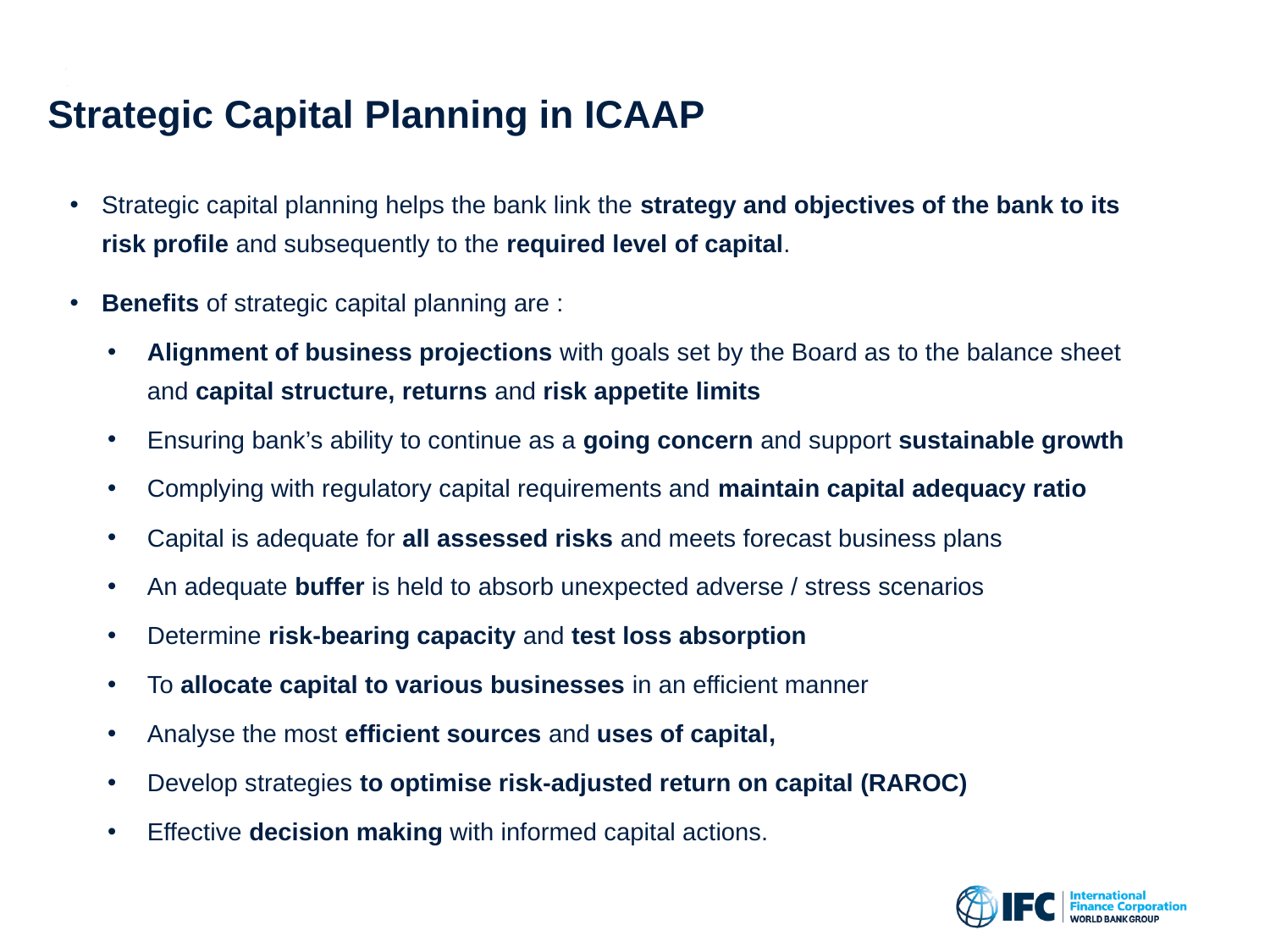

# Strategic Capital Planning in ICAAP
Strategic capital planning helps the bank link the strategy and objectives of the bank to its risk profile and subsequently to the required level of capital.
Benefits of strategic capital planning are :
Alignment of business projections with goals set by the Board as to the balance sheet and capital structure, returns and risk appetite limits
Ensuring bank’s ability to continue as a going concern and support sustainable growth
Complying with regulatory capital requirements and maintain capital adequacy ratio
Capital is adequate for all assessed risks and meets forecast business plans
An adequate buffer is held to absorb unexpected adverse / stress scenarios
Determine risk-bearing capacity and test loss absorption
To allocate capital to various businesses in an efficient manner
Analyse the most efficient sources and uses of capital,
Develop strategies to optimise risk-adjusted return on capital (RAROC)
Effective decision making with informed capital actions.